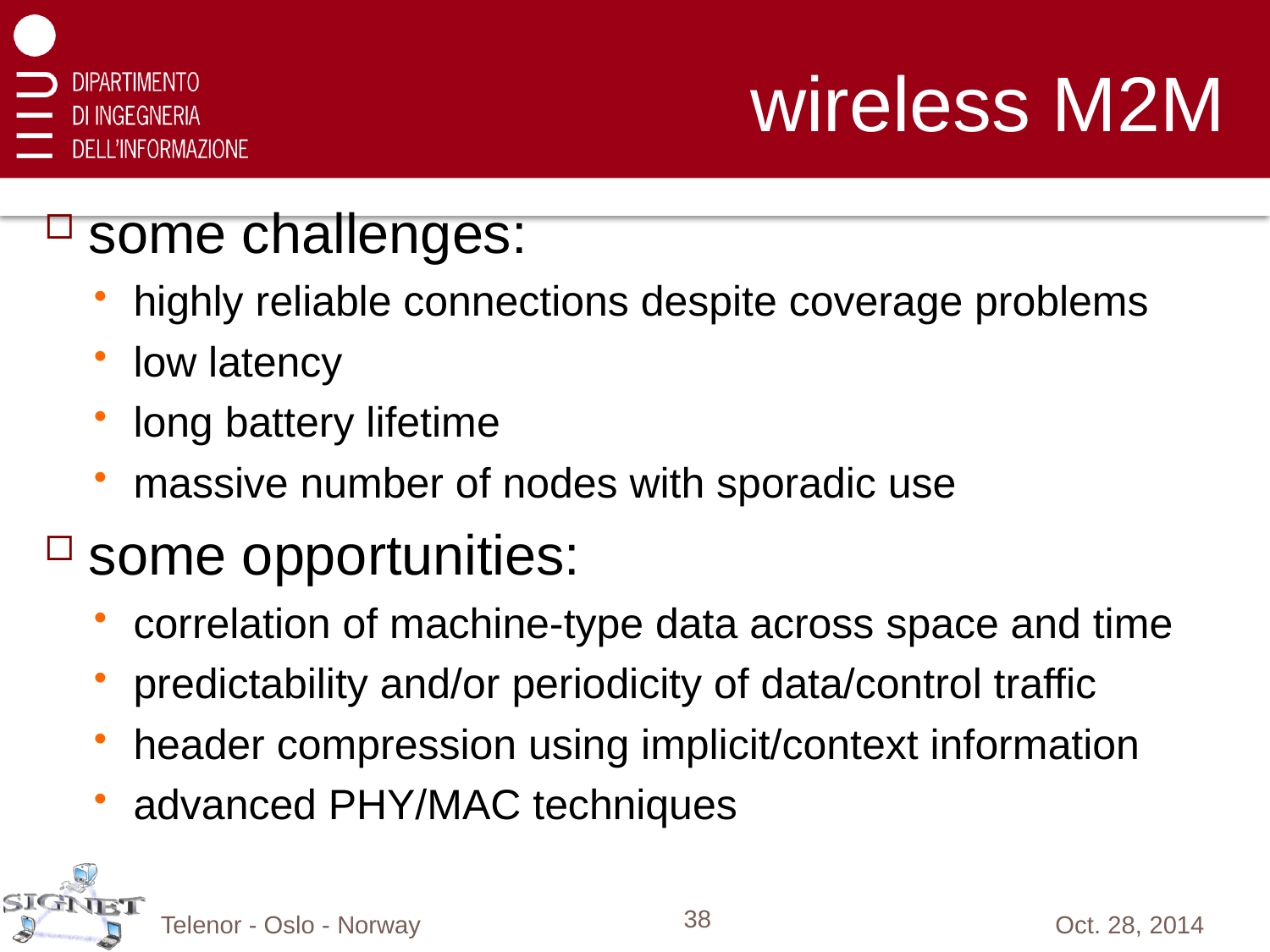

# wireless M2M
some challenges:
highly reliable connections despite coverage problems
low latency
long battery lifetime
massive number of nodes with sporadic use
some opportunities:
correlation of machine-type data across space and time
predictability and/or periodicity of data/control traffic
header compression using implicit/context information
advanced PHY/MAC techniques
Telenor - Oslo - Norway
38
Oct. 28, 2014